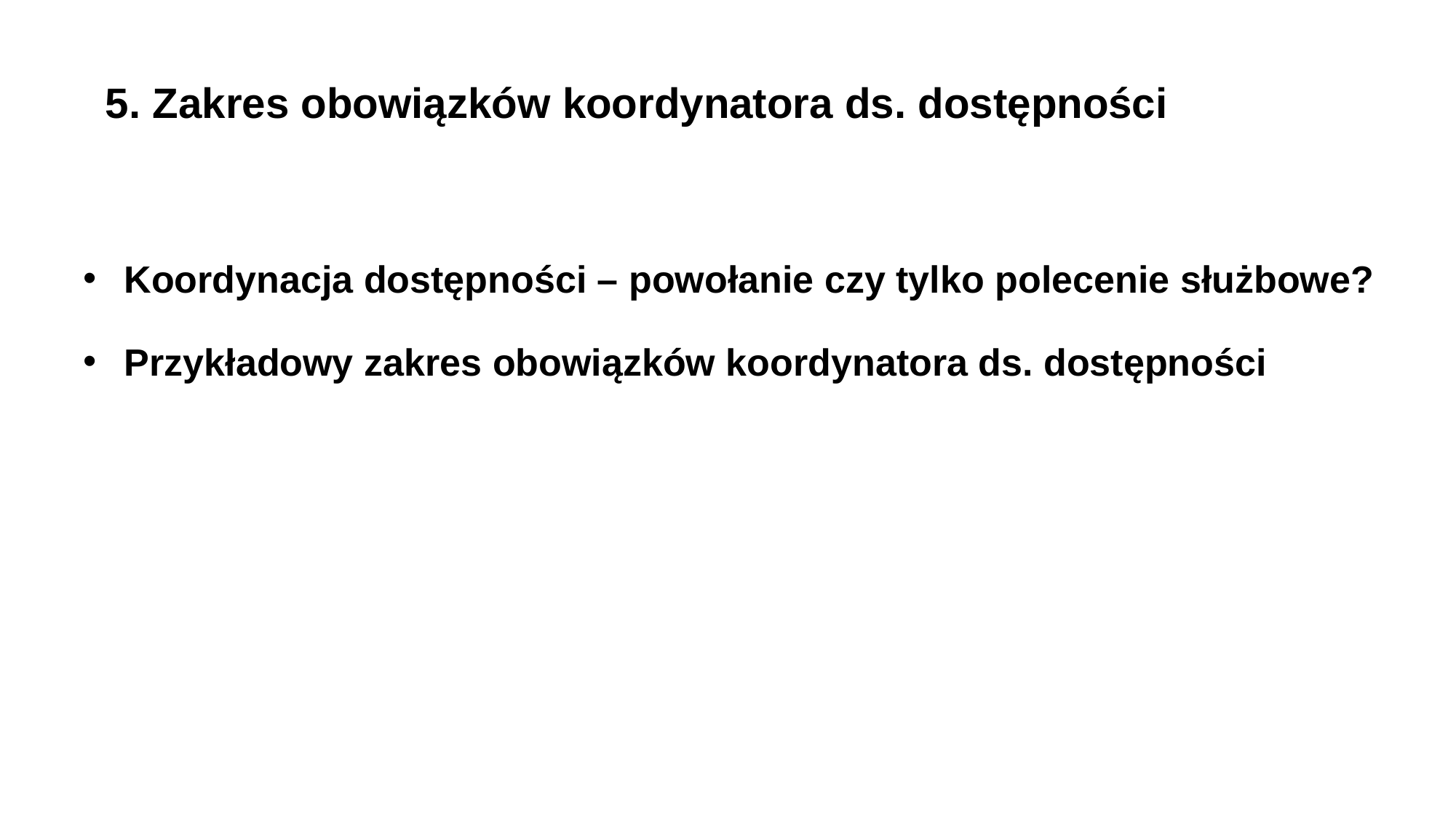

5. Zakres obowiązków koordynatora ds. dostępności
Koordynacja dostępności – powołanie czy tylko polecenie służbowe?
Przykładowy zakres obowiązków koordynatora ds. dostępności